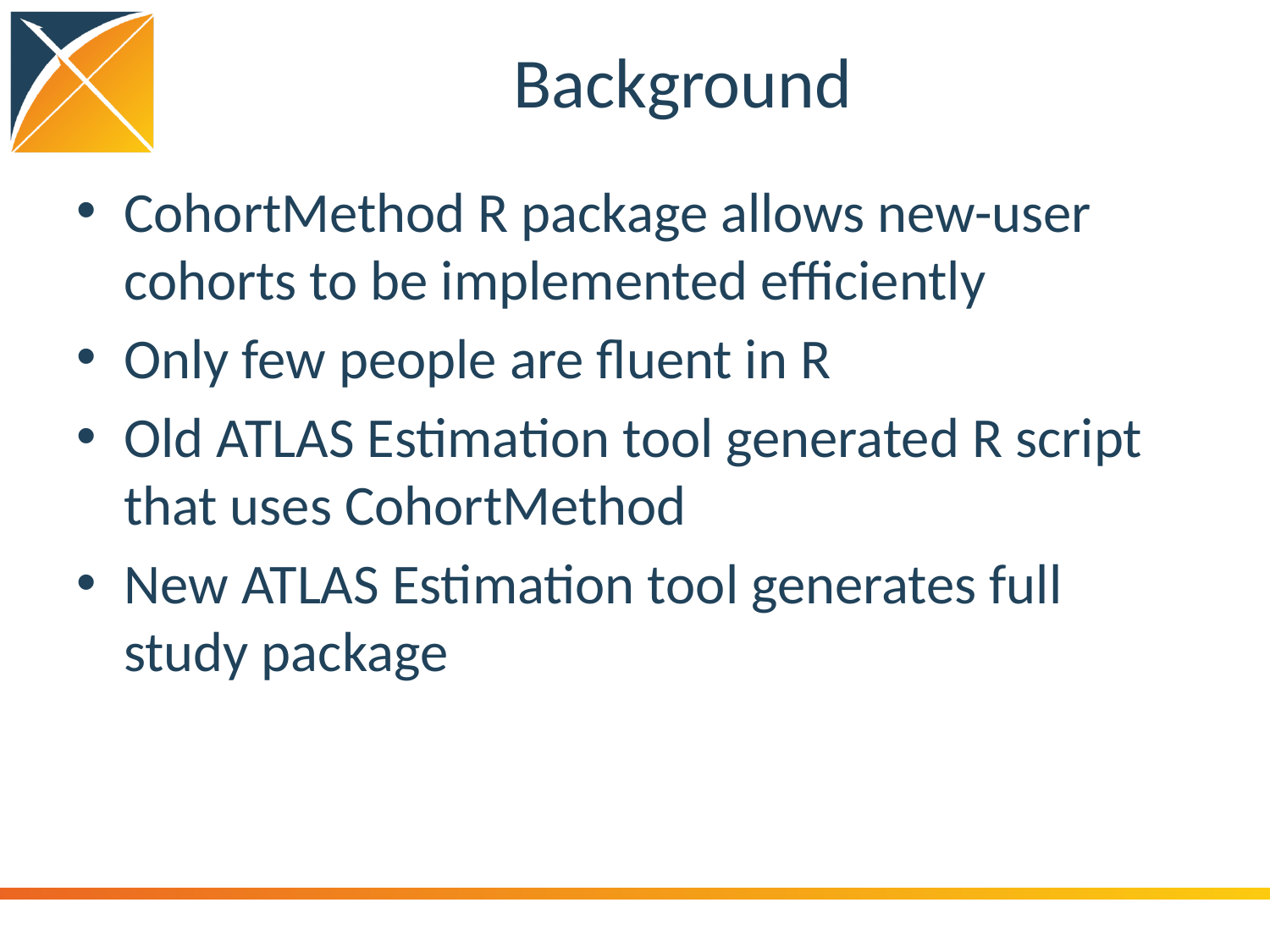

# Background
CohortMethod R package allows new-user cohorts to be implemented efficiently
Only few people are fluent in R
Old ATLAS Estimation tool generated R script that uses CohortMethod
New ATLAS Estimation tool generates full study package